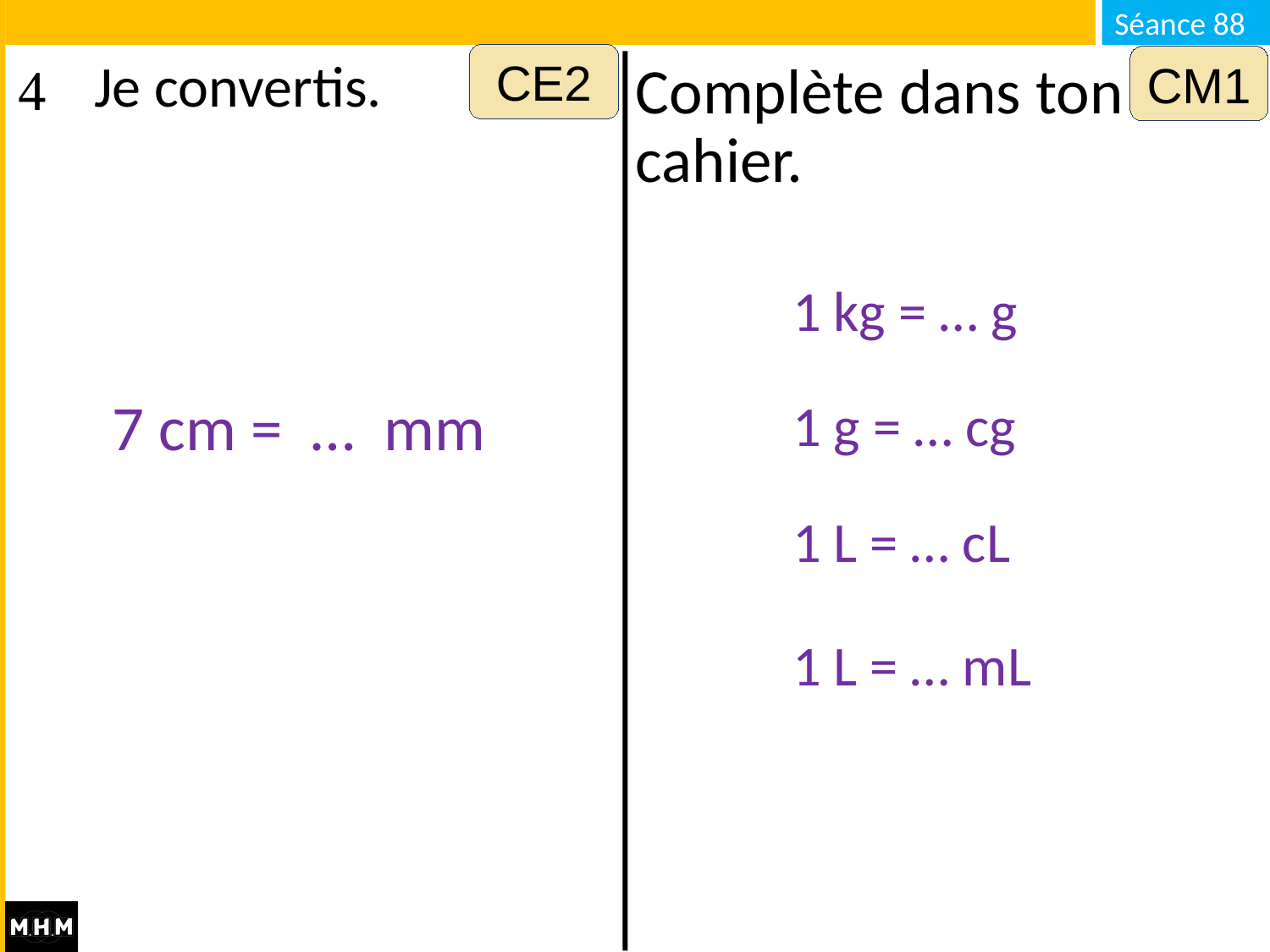

CE2
CM1
# Je convertis.
Complète dans ton cahier.

1 kg = … g
7 cm =  …  mm
1 g = … cg
1 L = … cL
1 L = … mL